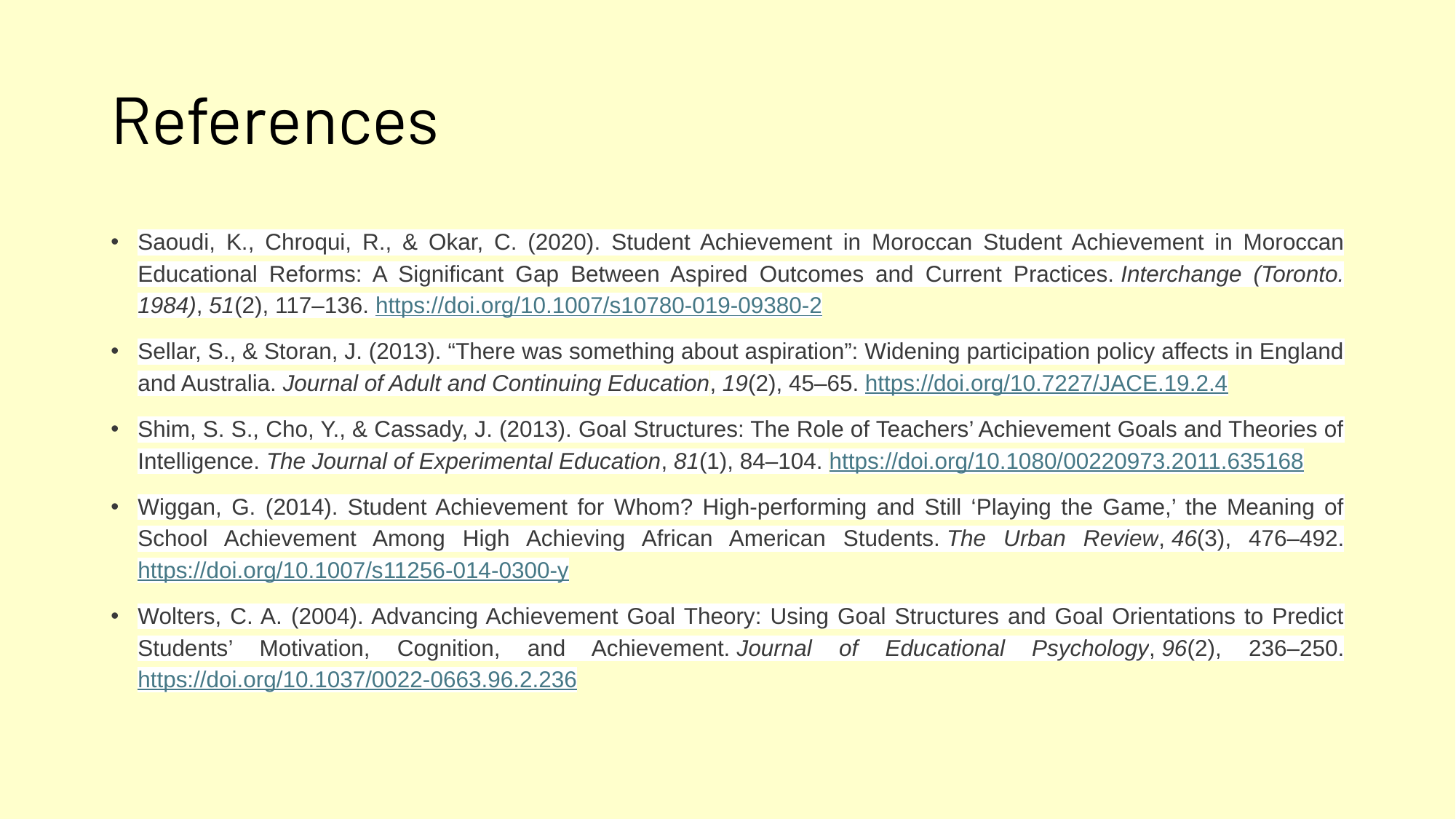

# References
Saoudi, K., Chroqui, R., & Okar, C. (2020). Student Achievement in Moroccan Student Achievement in Moroccan Educational Reforms: A Significant Gap Between Aspired Outcomes and Current Practices. Interchange (Toronto. 1984), 51(2), 117–136. https://doi.org/10.1007/s10780-019-09380-2
Sellar, S., & Storan, J. (2013). “There was something about aspiration”: Widening participation policy affects in England and Australia. Journal of Adult and Continuing Education, 19(2), 45–65. https://doi.org/10.7227/JACE.19.2.4
Shim, S. S., Cho, Y., & Cassady, J. (2013). Goal Structures: The Role of Teachers’ Achievement Goals and Theories of Intelligence. The Journal of Experimental Education, 81(1), 84–104. https://doi.org/10.1080/00220973.2011.635168
Wiggan, G. (2014). Student Achievement for Whom? High-performing and Still ‘Playing the Game,’ the Meaning of School Achievement Among High Achieving African American Students. The Urban Review, 46(3), 476–492. https://doi.org/10.1007/s11256-014-0300-y
Wolters, C. A. (2004). Advancing Achievement Goal Theory: Using Goal Structures and Goal Orientations to Predict Students’ Motivation, Cognition, and Achievement. Journal of Educational Psychology, 96(2), 236–250. https://doi.org/10.1037/0022-0663.96.2.236